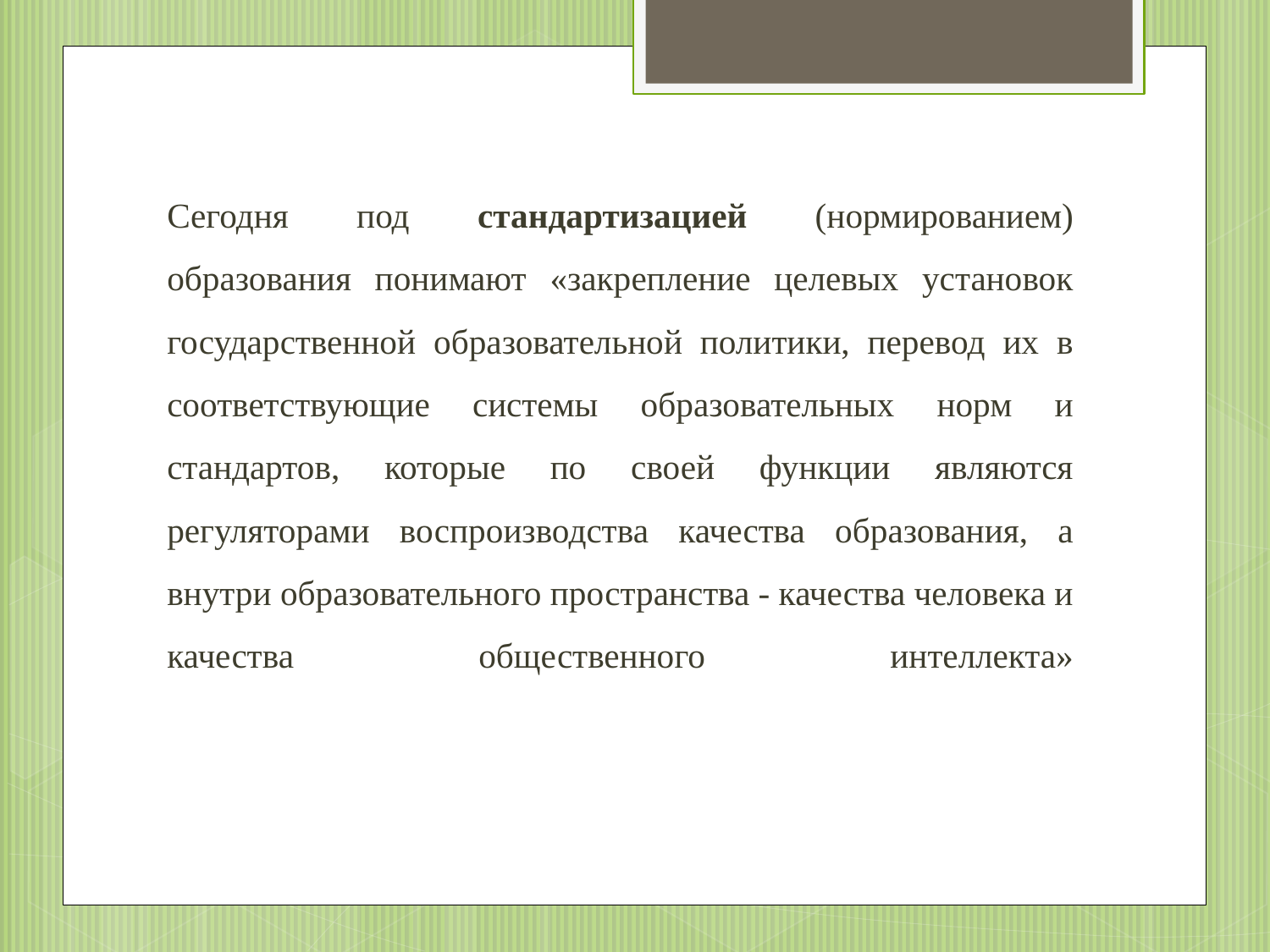

Сегодня под стандартизацией (нормированием) образования понимают «закрепление целевых установок государственной образовательной политики, перевод их в соответствующие системы образовательных норм и стандартов, которые по своей функции являются регуляторами воспроизводства качества образования, а внутри образовательного пространства - качества человека и качества общественного интеллекта»